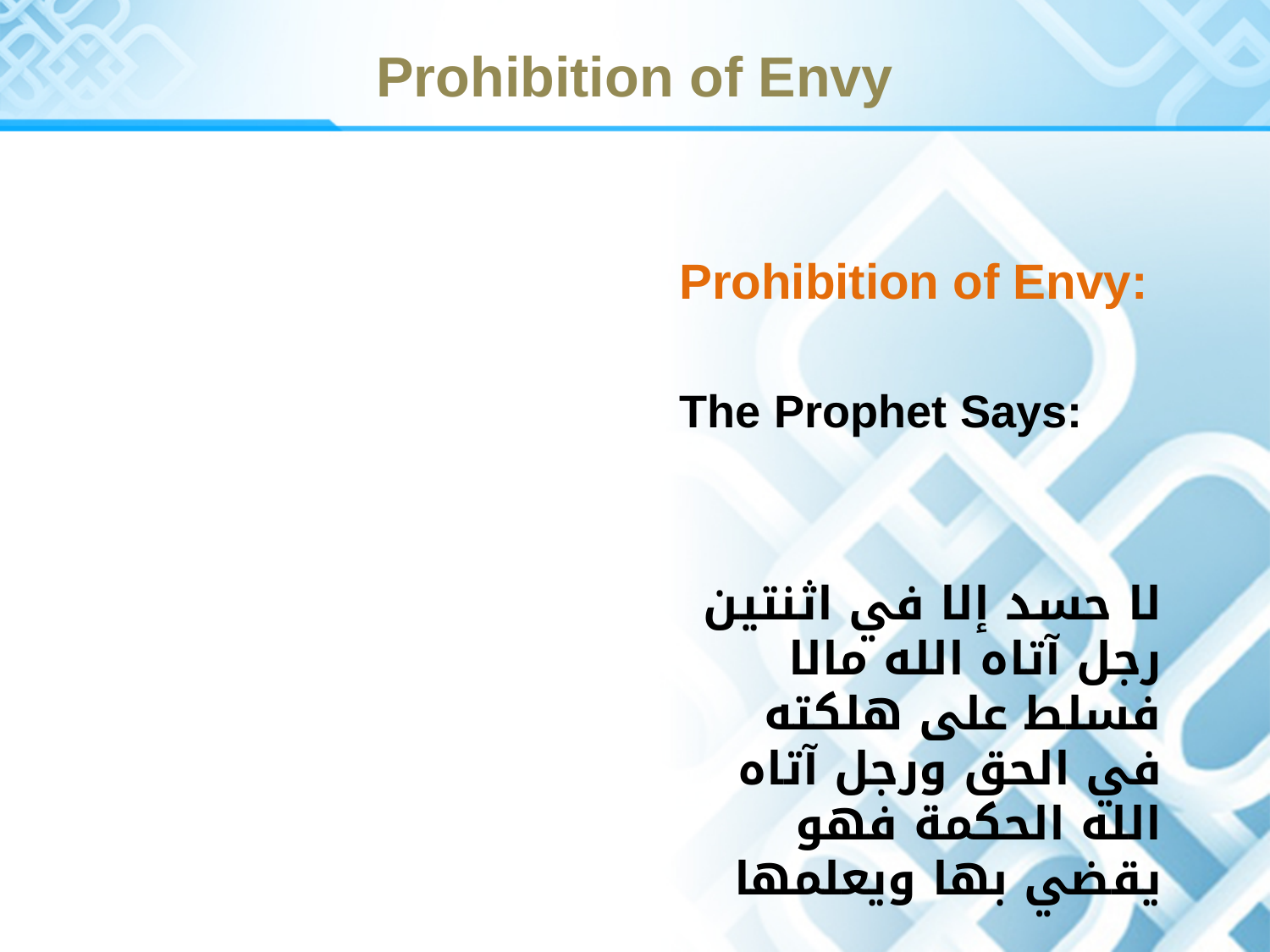

Prohibition of Envy
Prohibition of Envy:

The Prophet Says:

لا حسد إلا في اثنتين رجل آتاه الله مالا فسلط على هلكته في الحق ورجل آتاه الله الحكمة فهو يقضي بها ويعلمها